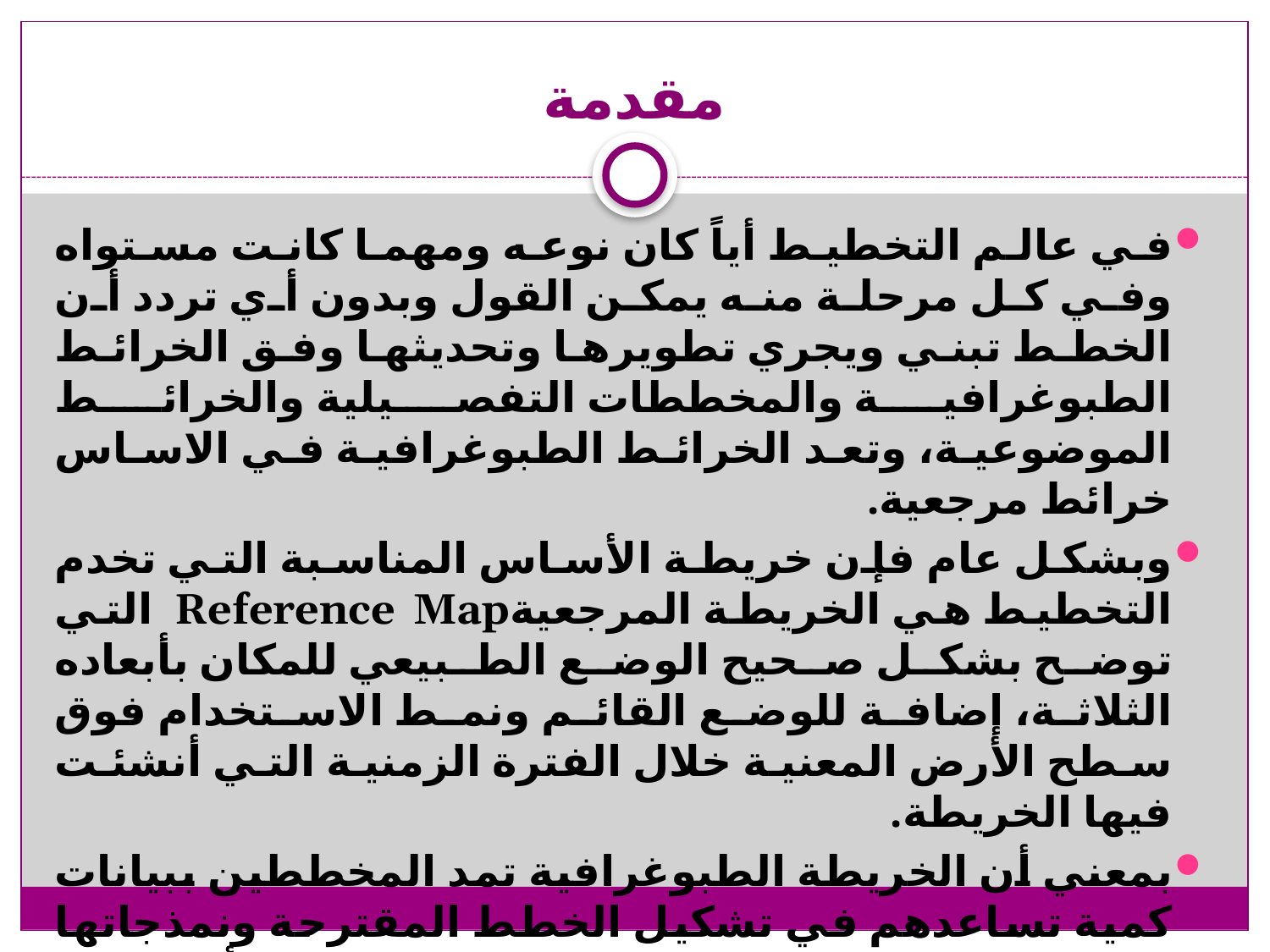

# مقدمة
في عالم التخطيط أياً كان نوعه ومهما كانت مستواه وفي كل مرحلة منه يمكن القول وبدون أي تردد أن الخطط تبني ويجري تطويرها وتحديثها وفق الخرائط الطبوغرافية والمخططات التفصيلية والخرائط الموضوعية، وتعد الخرائط الطبوغرافية في الاساس خرائط مرجعية.
وبشكل عام فإن خريطة الأساس المناسبة التي تخدم التخطيط هي الخريطة المرجعيةReference Map  التي توضح بشكل صحيح الوضع الطبيعي للمكان بأبعاده الثلاثة، إضافة للوضع القائم ونمط الاستخدام فوق سطح الأرض المعنية خلال الفترة الزمنية التي أنشئت فيها الخريطة.
بمعني أن الخريطة الطبوغرافية تمد المخططين ببيانات كمية تساعدهم في تشكيل الخطط المقترحة ونمذجاتها بشكل عام. ومن ثم تعطي نظرة شاملة ومتأنية عن العلاقات المكانية المتبادلة بين الخصائص العامة الطبيعية والبشرية للمنطقة المقترح تطويرها، وبين التفاصيل والمواصفات الخاصة لخطة التنمية فيها.